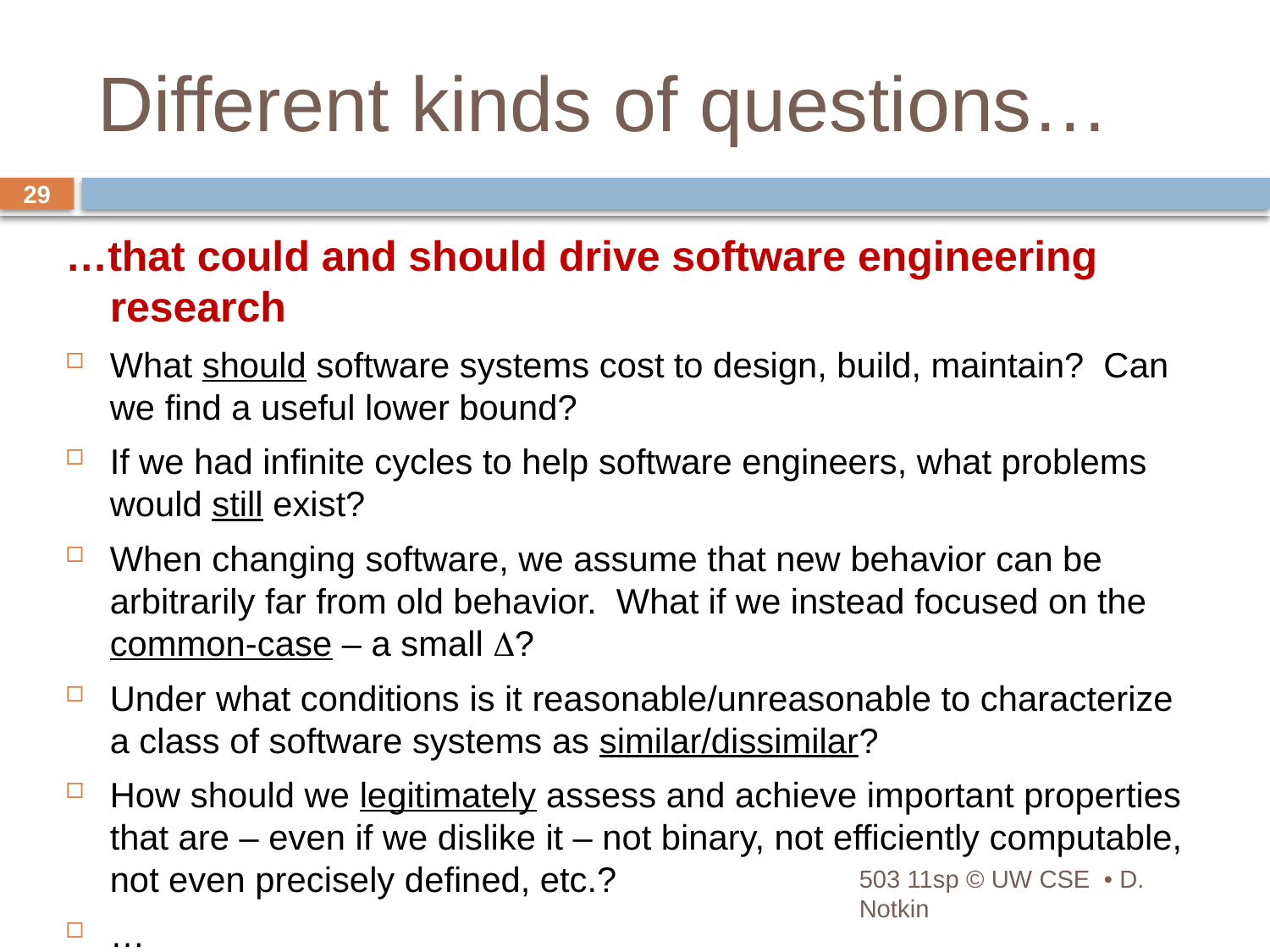

# Different kinds of questions…
29
…that could and should drive software engineering research
What should software systems cost to design, build, maintain?  Can we find a useful lower bound?
If we had infinite cycles to help software engineers, what problems would still exist?
When changing software, we assume that new behavior can be arbitrarily far from old behavior.  What if we instead focused on the common-case – a small Δ?
Under what conditions is it reasonable/unreasonable to characterize a class of software systems as similar/dissimilar?
How should we legitimately assess and achieve important properties that are – even if we dislike it – not binary, not efficiently computable, not even precisely defined, etc.?
…
503 11sp © UW CSE  • D. Notkin